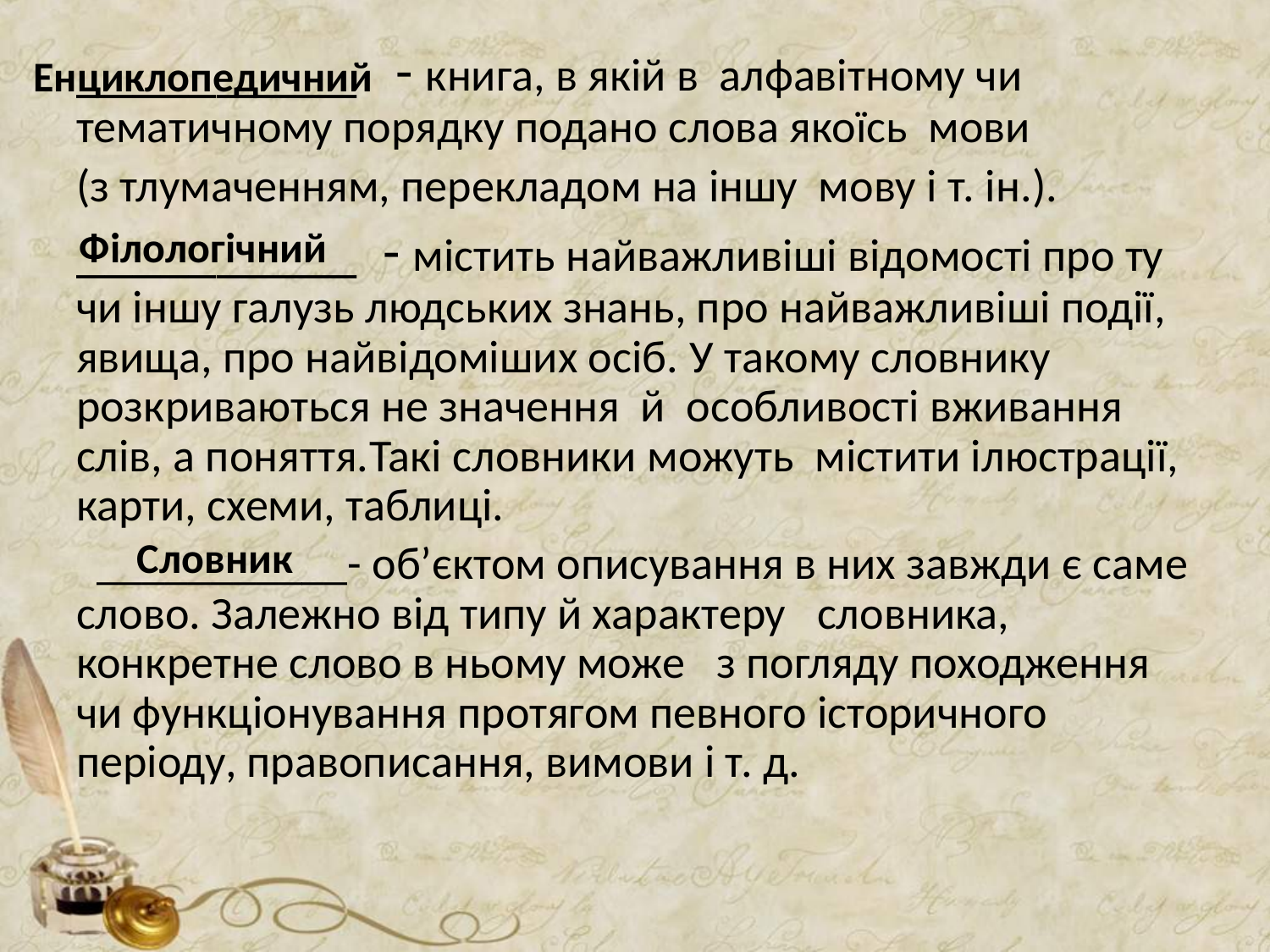

__________   - книга, в якій в  алфавітному чи тематичному порядку подано слова якоїсь  мови
(з тлумаченням, перекладом на іншу  мову і т. ін.).
__________  - містить найважливіші відомості про ту чи іншу галузь людських знань, про найважливіші події, явища, про найвідоміших осіб. У такому словнику розкриваються не значення  й  особливості вживання слів, а поняття.Такі словники можуть  містити ілюстрації, карти, схеми, таблиці.
  ___________- об’єктом описування в них завжди є саме слово. Залежно від типу й характеру   словника, конкретне слово в ньому може   з погляду походження чи функціонування протягом певного історичного періоду, правописання, вимови і т. д.

Енциклопедичний
Філологічний
Словник